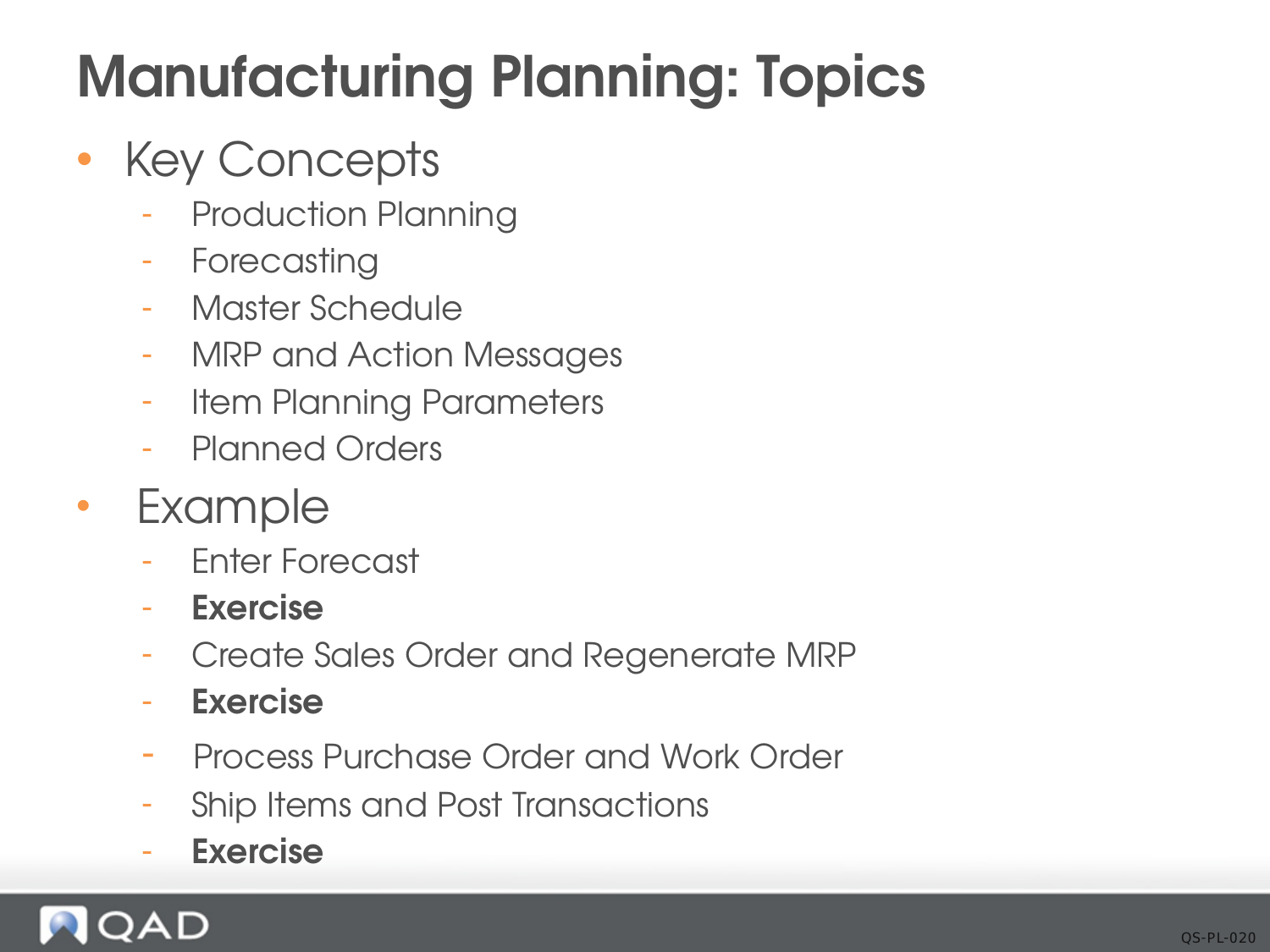

# Manufacturing Planning: Topics
Key Concepts
 Production Planning
 Forecasting
 Master Schedule
 MRP and Action Messages
 Item Planning Parameters
 Planned Orders
 Example
 Enter Forecast
 Exercise
 Create Sales Order and Regenerate MRP
 Exercise
 Process Purchase Order and Work Order
 Ship Items and Post Transactions
 Exercise

QS-PL-020